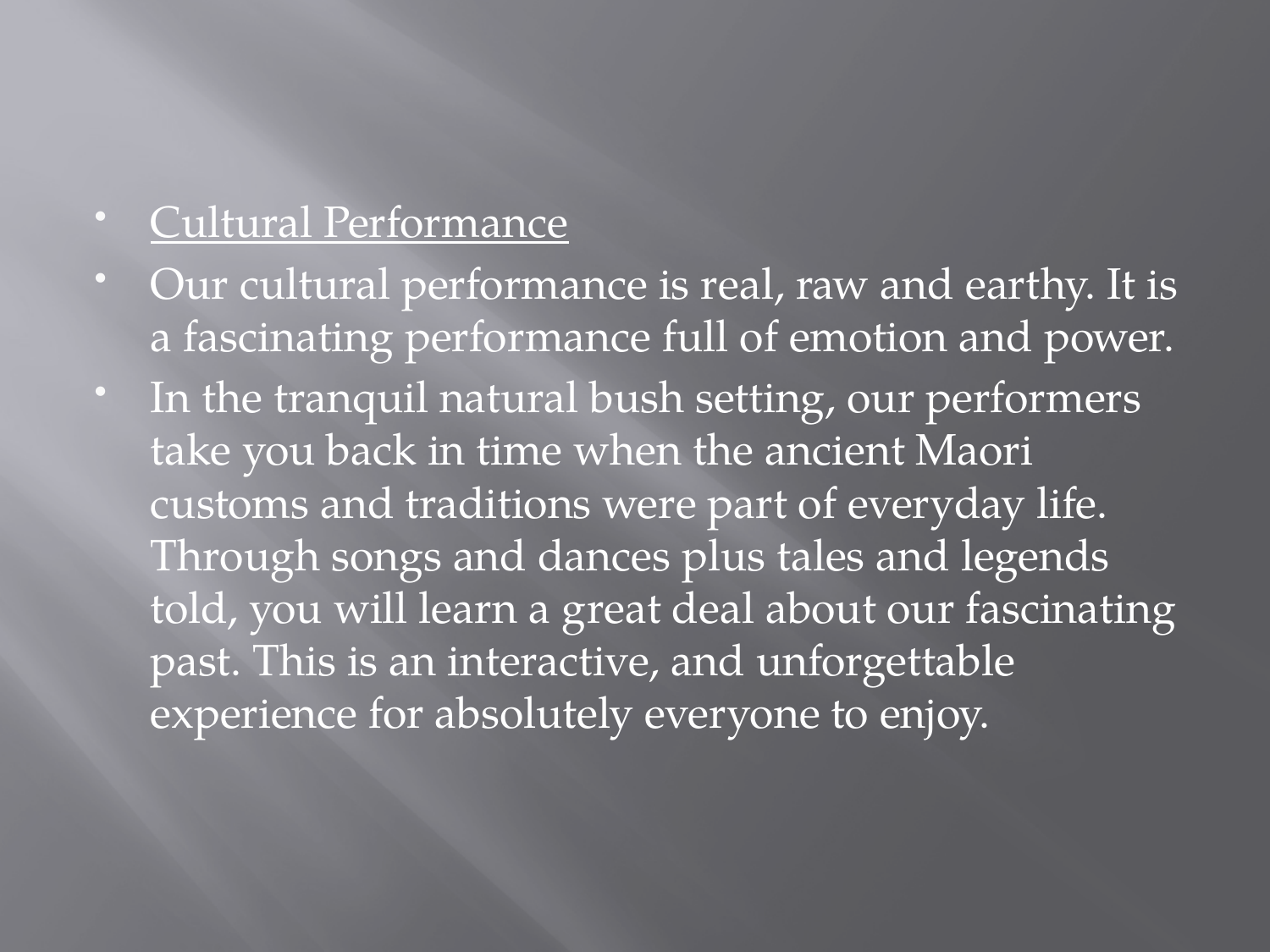

Cultural Performance
Our cultural performance is real, raw and earthy. It is a fascinating performance full of emotion and power.
In the tranquil natural bush setting, our performers take you back in time when the ancient Maori customs and traditions were part of everyday life. Through songs and dances plus tales and legends told, you will learn a great deal about our fascinating past. This is an interactive, and unforgettable experience for absolutely everyone to enjoy.